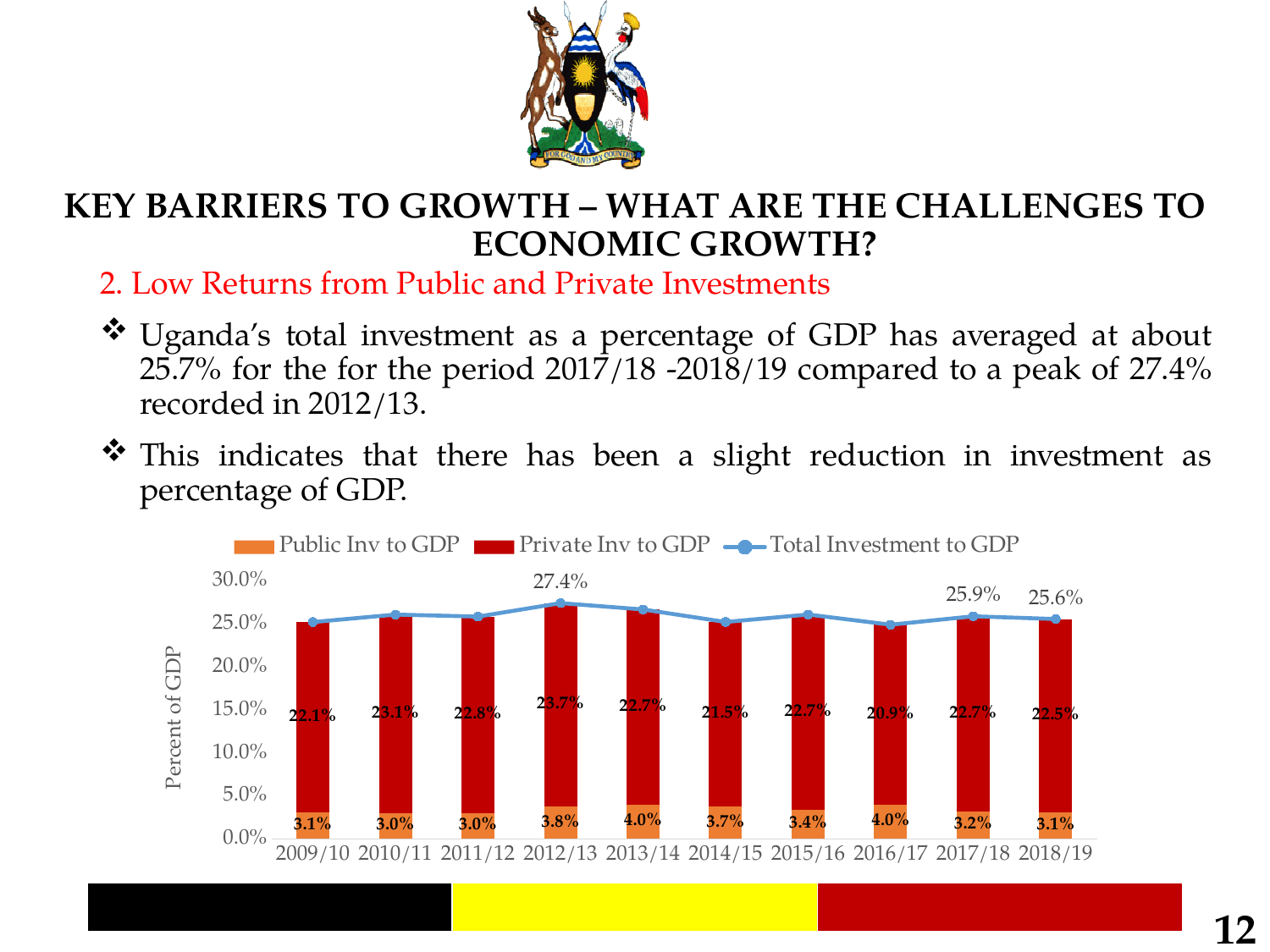

KEY BARRIERS TO GROWTH – WHAT ARE THE CHALLENGES TO ECONOMIC GROWTH?

2. Low Returns from Public and Private Investments
Uganda’s total investment as a percentage of GDP has averaged at about 25.7% for the for the period 2017/18 -2018/19 compared to a peak of 27.4% recorded in 2012/13.
This indicates that there has been a slight reduction in investment as percentage of GDP.

### Chart

| Category | Public Inv to GDP | Private Inv to GDP | Total Investment to GDP |
|---|---|---|---|
| 2009/10 | 0.031432554836827976 | 0.22090750274760654 | 0.2523400575844345 |
| 2010/11 | 0.03020186486452433 | 0.23084566802737588 | 0.2610475328919002 |
| 2011/12 | 0.03038949179572958 | 0.22832523319130138 | 0.25871472498703096 |
| 2012/13 | 0.037565059016573414 | 0.2368020996040279 | 0.2743671586206013 |
| 2013/14 | 0.039921654054800214 | 0.2270442269428334 | 0.26696588099763363 |
| 2014/15 | 0.037382033938799686 | 0.2150503083414442 | 0.2524323422802439 |
| 2015/16 | 0.03435550147400426 | 0.22672727273344734 | 0.26108277420745163 |
| 2016/17 | 0.040152197676903416 | 0.2090821173572039 | 0.24923431503410728 |
| 2017/18 | 0.032404581882326866 | 0.22663206852466897 | 0.2590366504069958 |
| 2018/19 | 0.031061676830360794 | 0.22482732149589052 | 0.2558889983262513 |
12